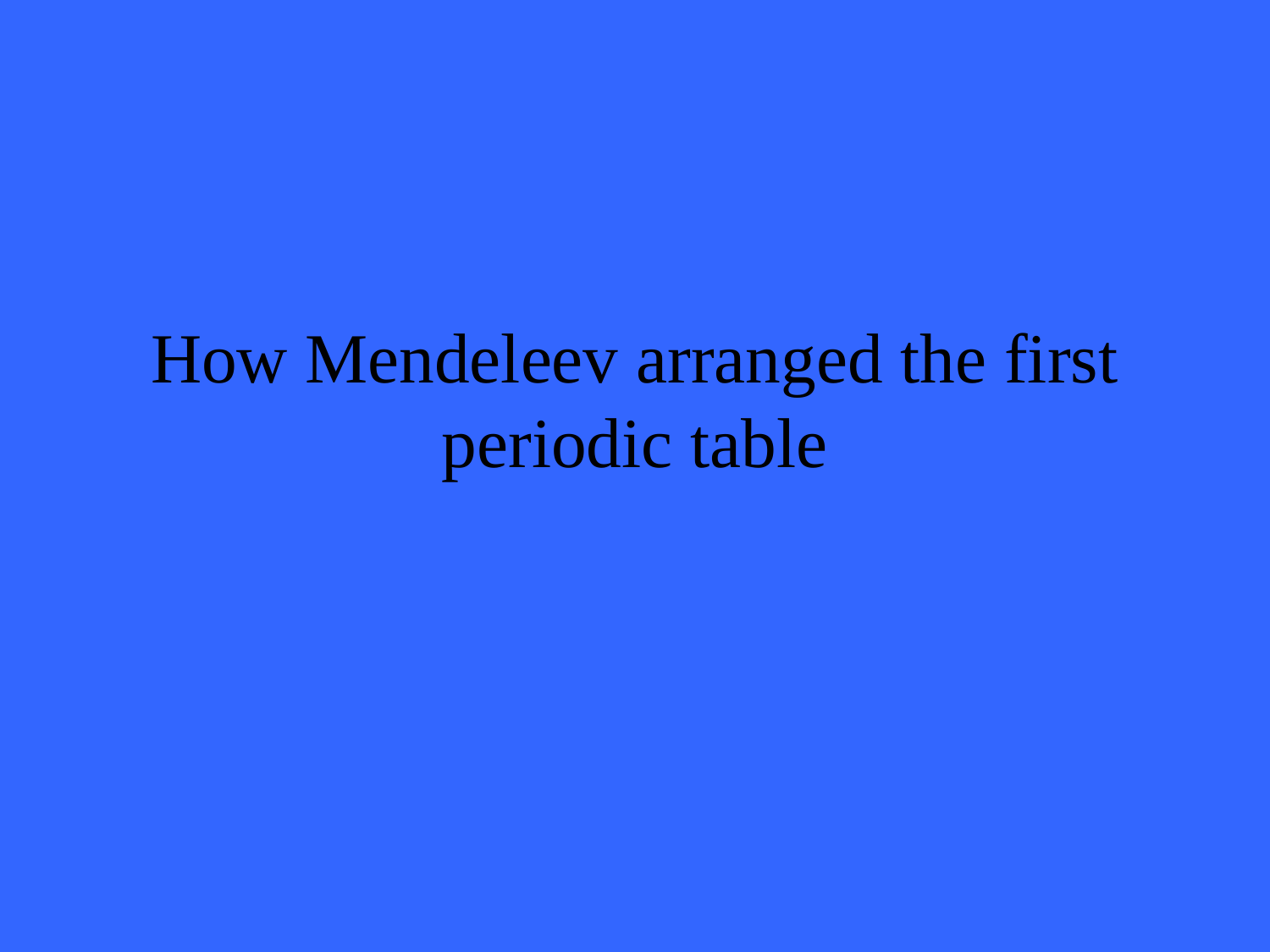

# How Mendeleev arranged the first periodic table